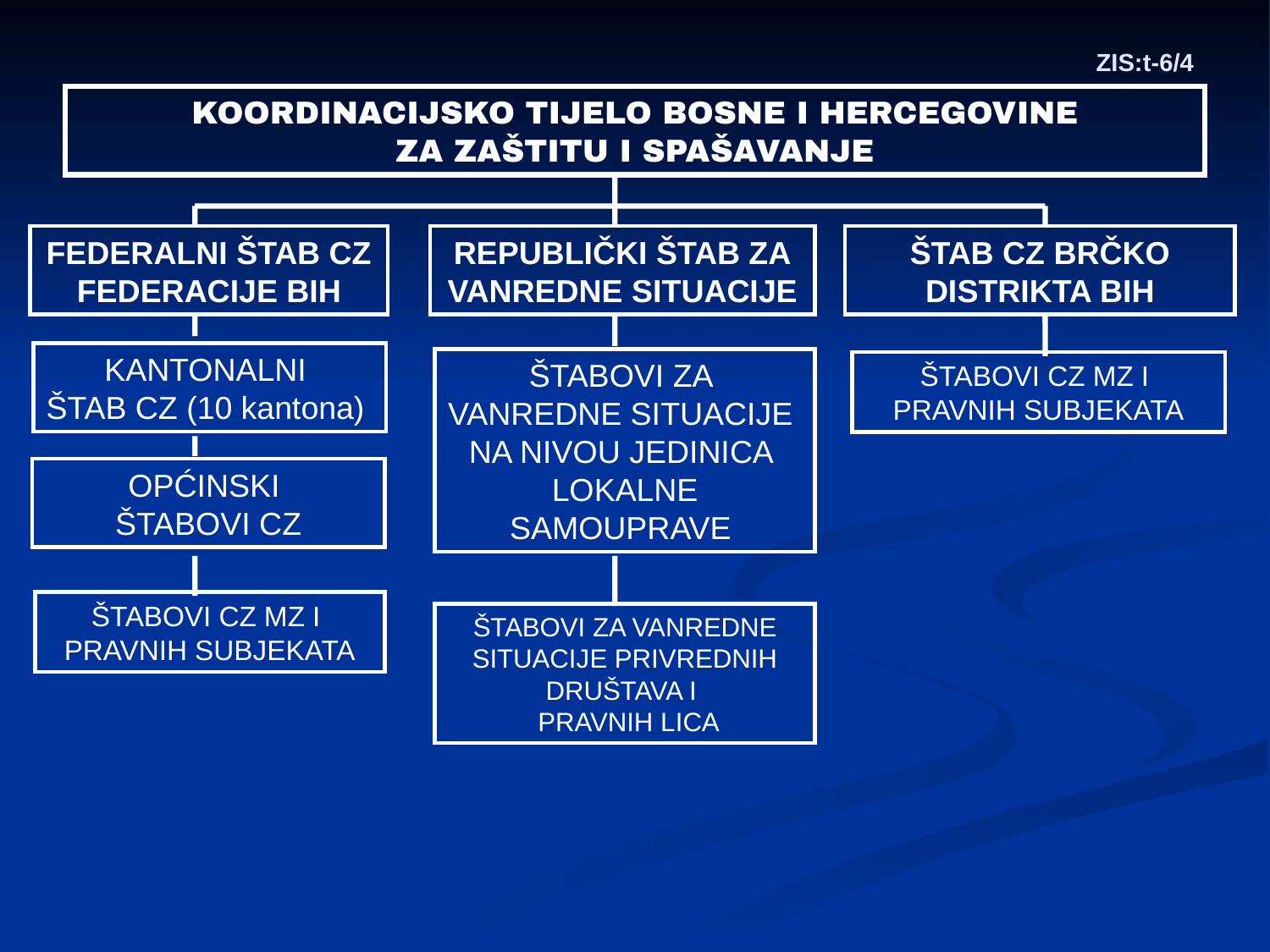

# ZIS:t-6/4
KOORDINACIJSKO TIJELO BOSNE I HERCEGOVINE
ZA ZAŠTITU I SPAŠAVANJE

FEDERALNI ŠTAB CZ
FEDERACIJE BIH
REPUBLIČKI ŠTAB ZA
VANREDNE SITUACIJE
ŠTAB CZ BRČKO
DISTRIKTA BIH

KANTONALNI
ŠTAB CZ (10 kantona)
ŠTABOVI ZA
VANREDNE SITUACIJE
NA NIVOU JEDINICA
LOKALNE SAMOUPRAVE
ŠTABOVI CZ MZ I
PRAVNIH SUBJEKATA

OPĆINSKI
ŠTABOVI CZ

ŠTABOVI CZ MZ I
PRAVNIH SUBJEKATA
ŠTABOVI ZA VANREDNE SITUACIJE PRIVREDNIH DRUŠTAVA I
 PRAVNIH LICA